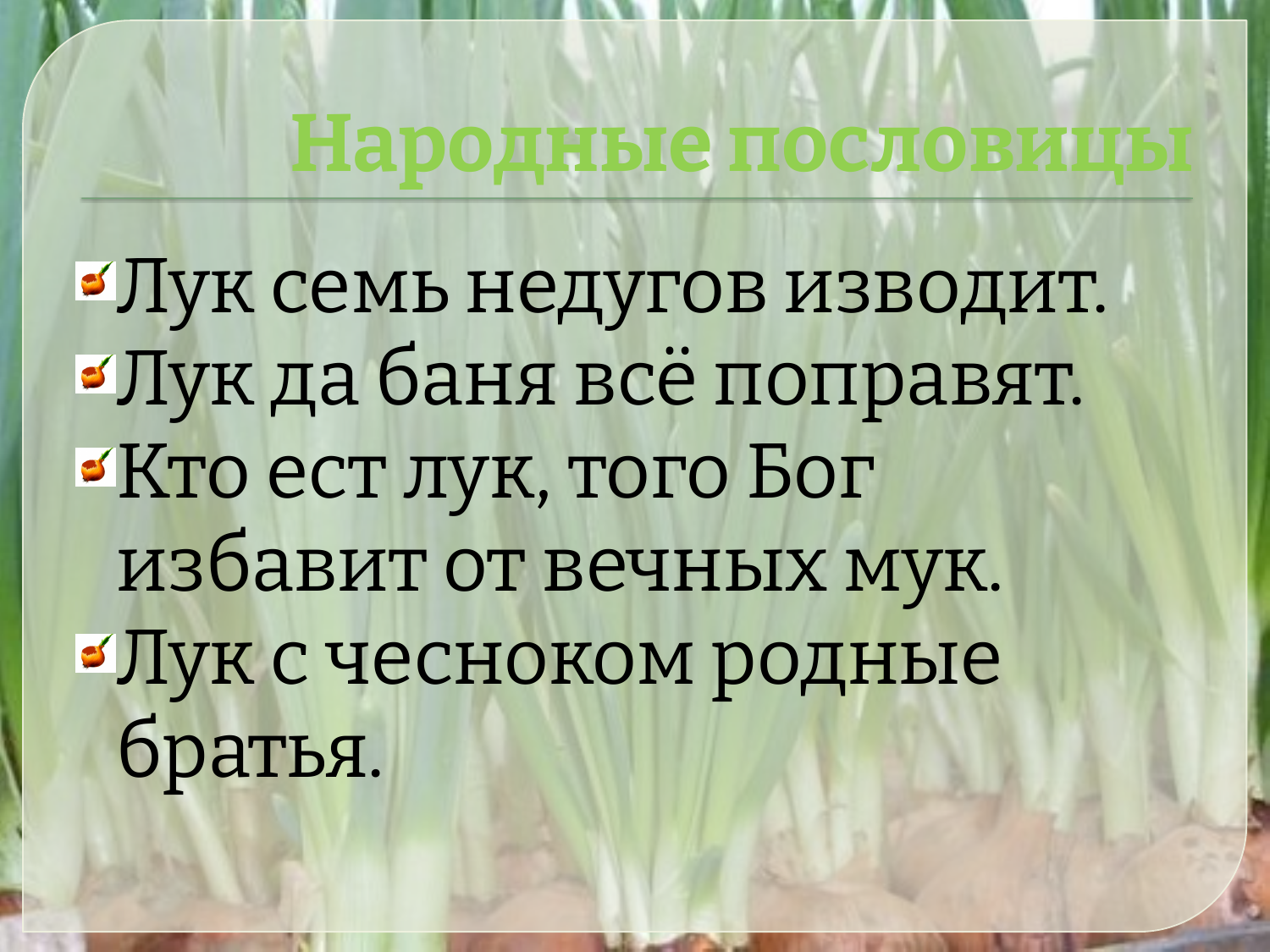

# Народные пословицы
Лук семь недугов изводит.
Лук да баня всё поправят.
Кто ест лук, того Бог избавит от вечных мук.
Лук с чесноком родные братья.